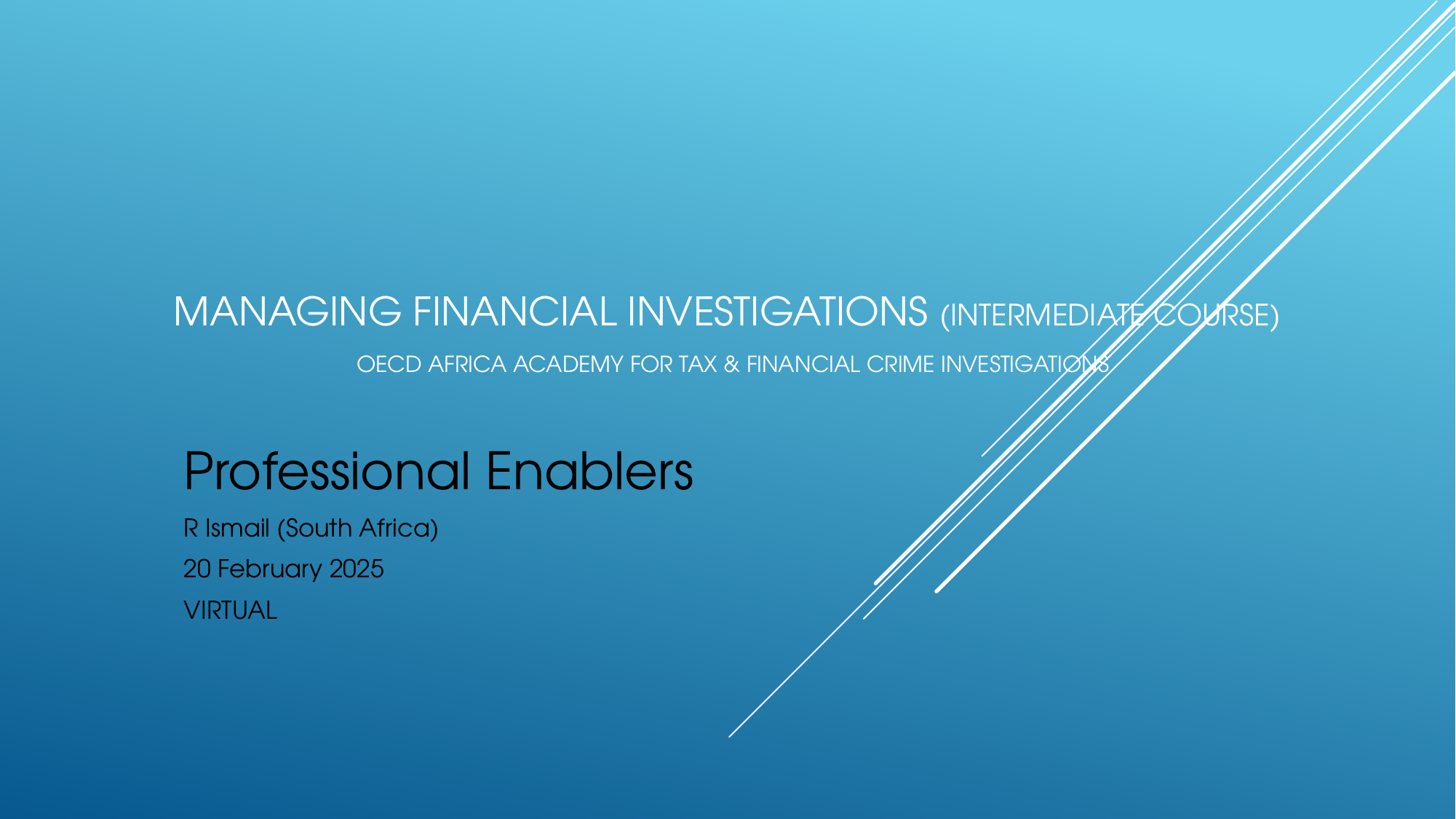

# MANAGING FINANCIAL Investigations (INTERMEDIATE COURSE) oecd AFRICA academy for tax & FINANCIAL crime investigations
Professional Enablers
R Ismail (South Africa)
20 February 2025
VIRTUAL